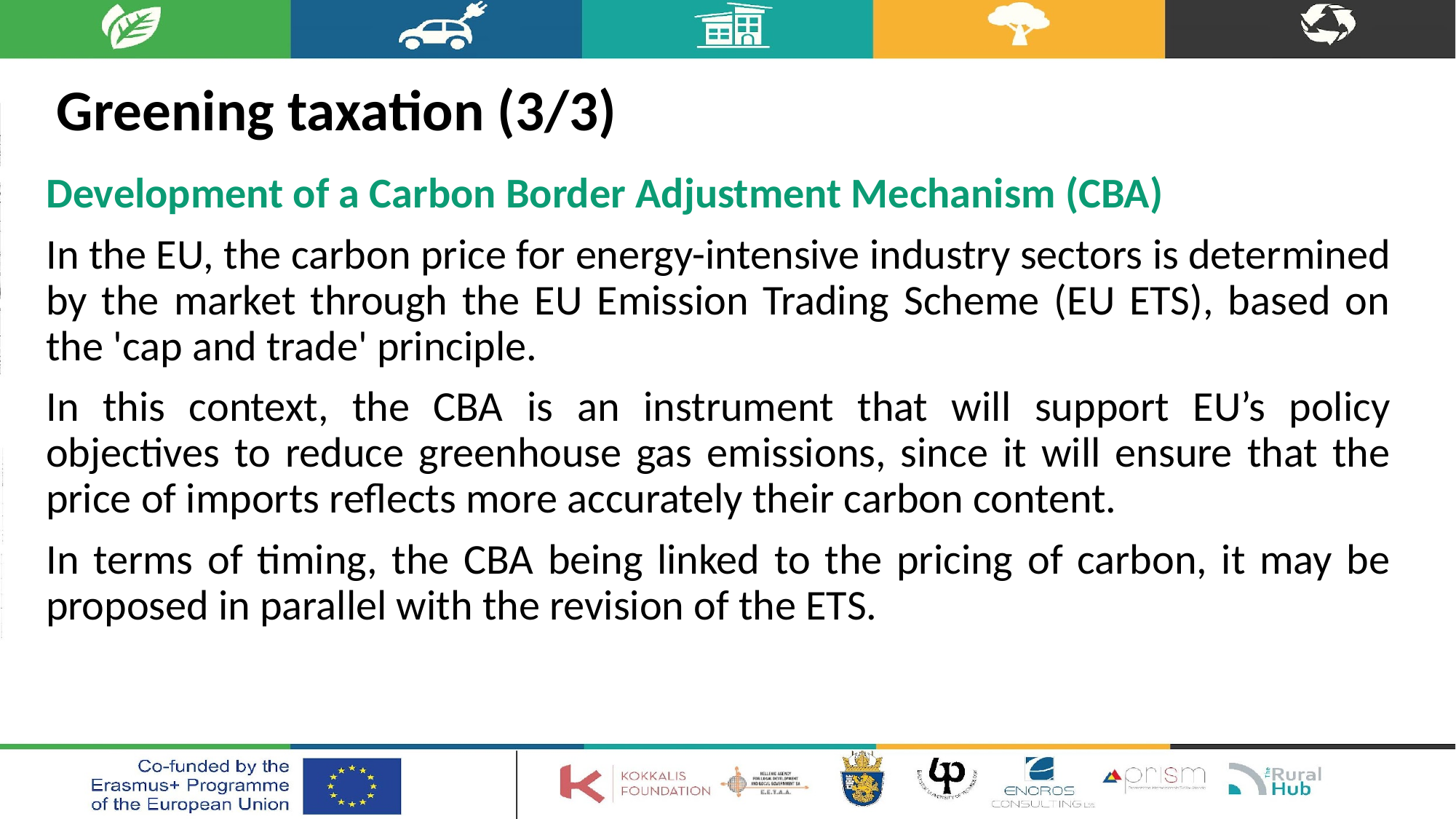

# Greening taxation (3/3)
Development of a Carbon Border Adjustment Mechanism (CBA)
In the EU, the carbon price for energy-intensive industry sectors is determined by the market through the EU Emission Trading Scheme (EU ETS), based on the 'cap and trade' principle.
In this context, the CBA is an instrument that will support EU’s policy objectives to reduce greenhouse gas emissions, since it will ensure that the price of imports reflects more accurately their carbon content.
In terms of timing, the CBA being linked to the pricing of carbon, it may be proposed in parallel with the revision of the ETS.